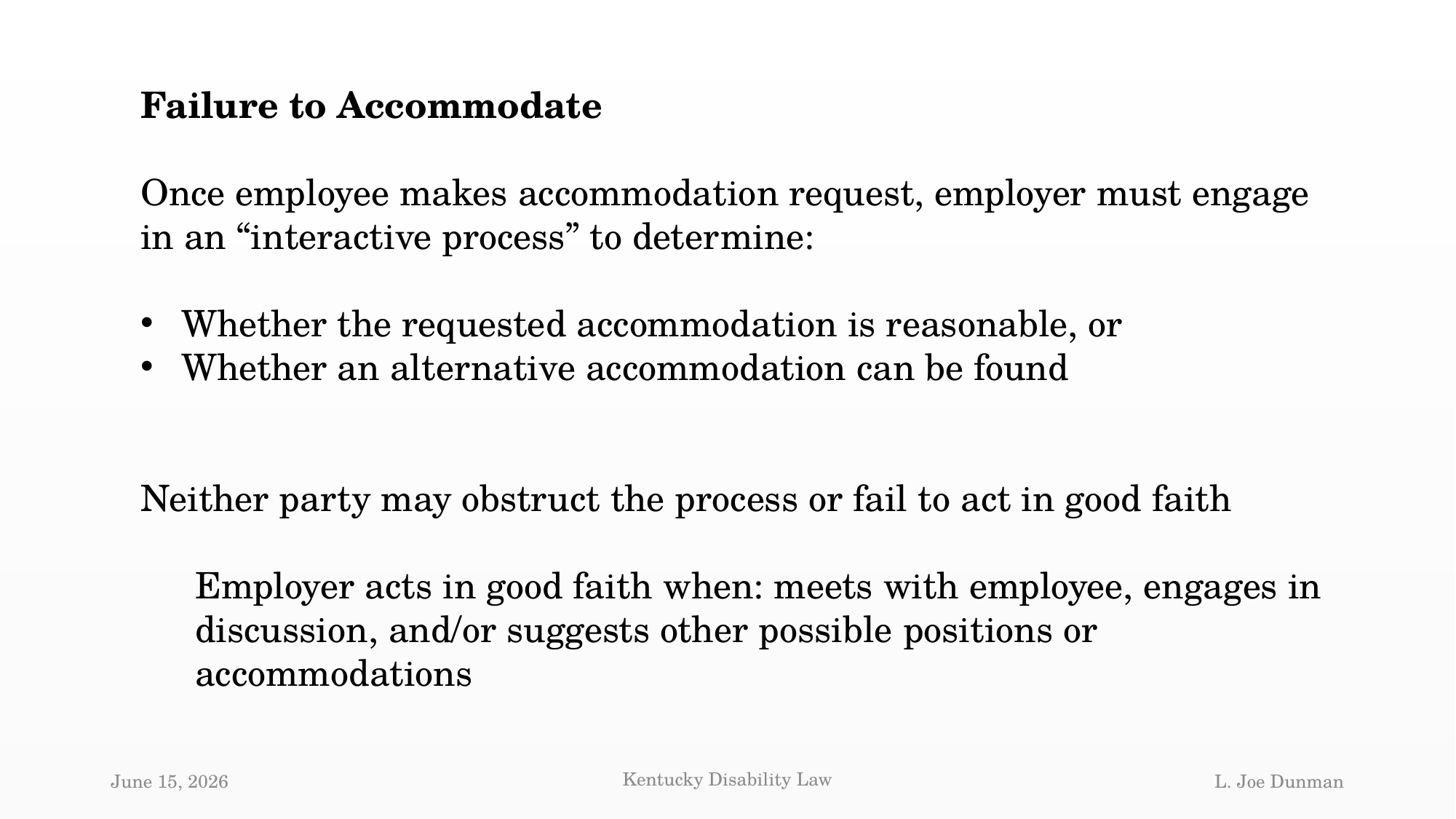

Failure to Accommodate

Once employee makes accommodation request, employer must engage in an “interactive process” to determine:

Whether the requested accommodation is reasonable, or
Whether an alternative accommodation can be found

Neither party may obstruct the process or fail to act in good faith

Employer acts in good faith when: meets with employee, engages in discussion, and/or suggests other possible positions or accommodations
June 15, 2026
Kentucky Disability Law
L. Joe Dunman